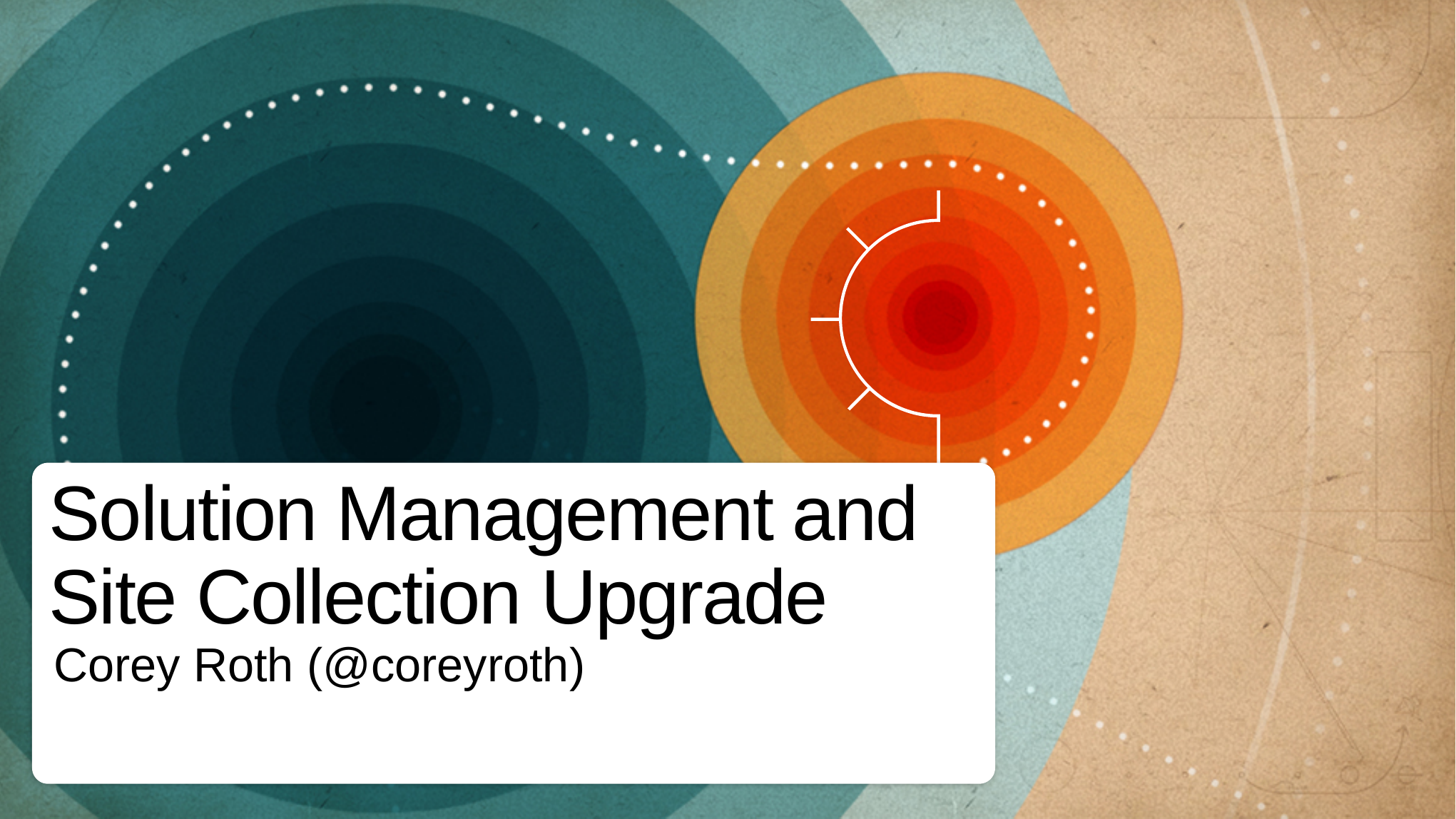

# Solution Management and Site Collection Upgrade
Corey Roth (@coreyroth)